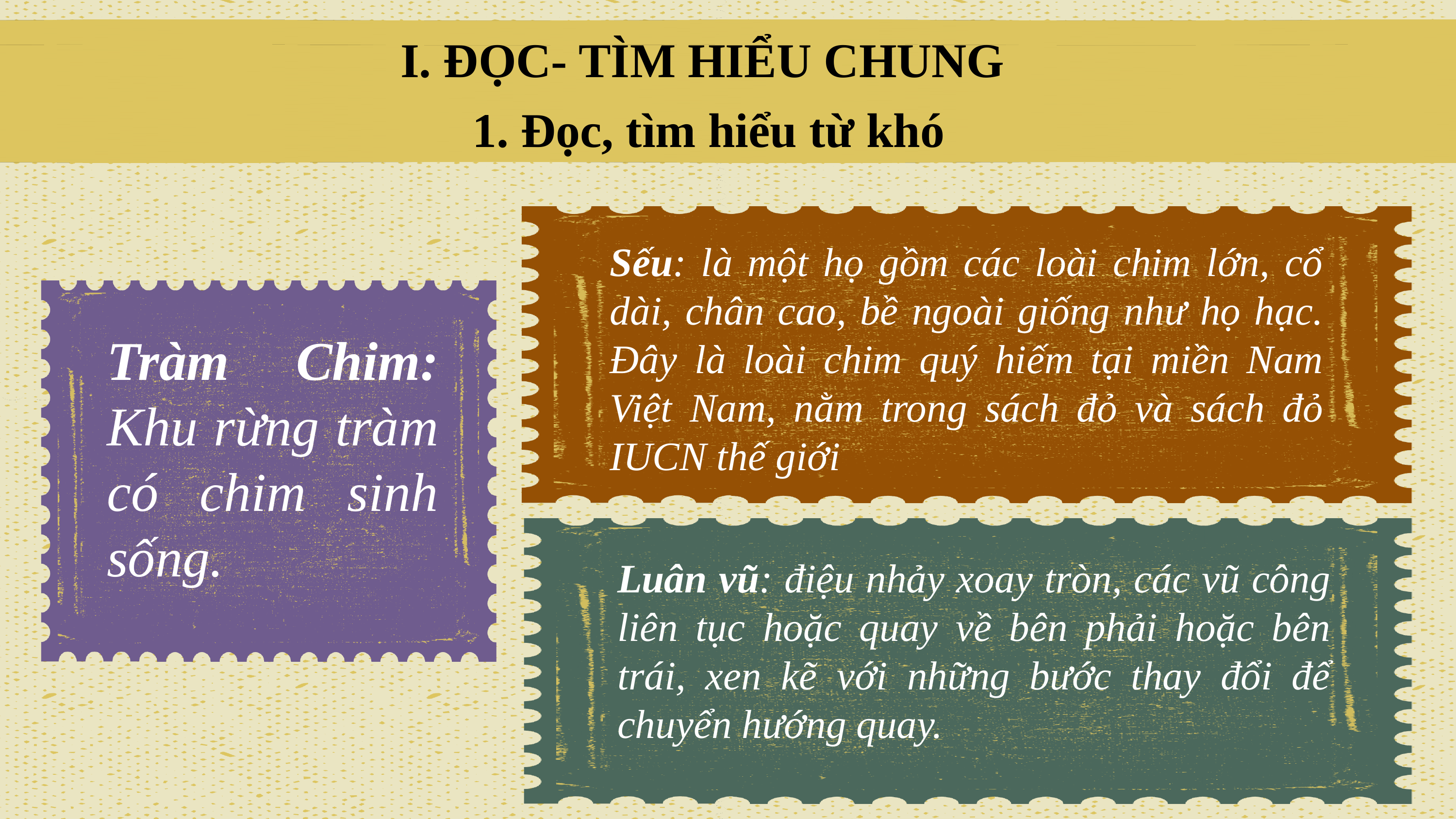

I. ĐỌC- TÌM HIỂU CHUNG
1. Đọc, tìm hiểu từ khó

Sếu: là một họ gồm các loài chim lớn, cổ dài, chân cao, bề ngoài giống như họ hạc. Đây là loài chim quý hiếm tại miền Nam Việt Nam, nằm trong sách đỏ và sách đỏ IUCN thế giới

Tràm Chim: Khu rừng tràm có chim sinh sống.

Luân vũ: điệu nhảy xoay tròn, các vũ công liên tục hoặc quay về bên phải hoặc bên trái, xen kẽ với những bước thay đổi để chuyển hướng quay.